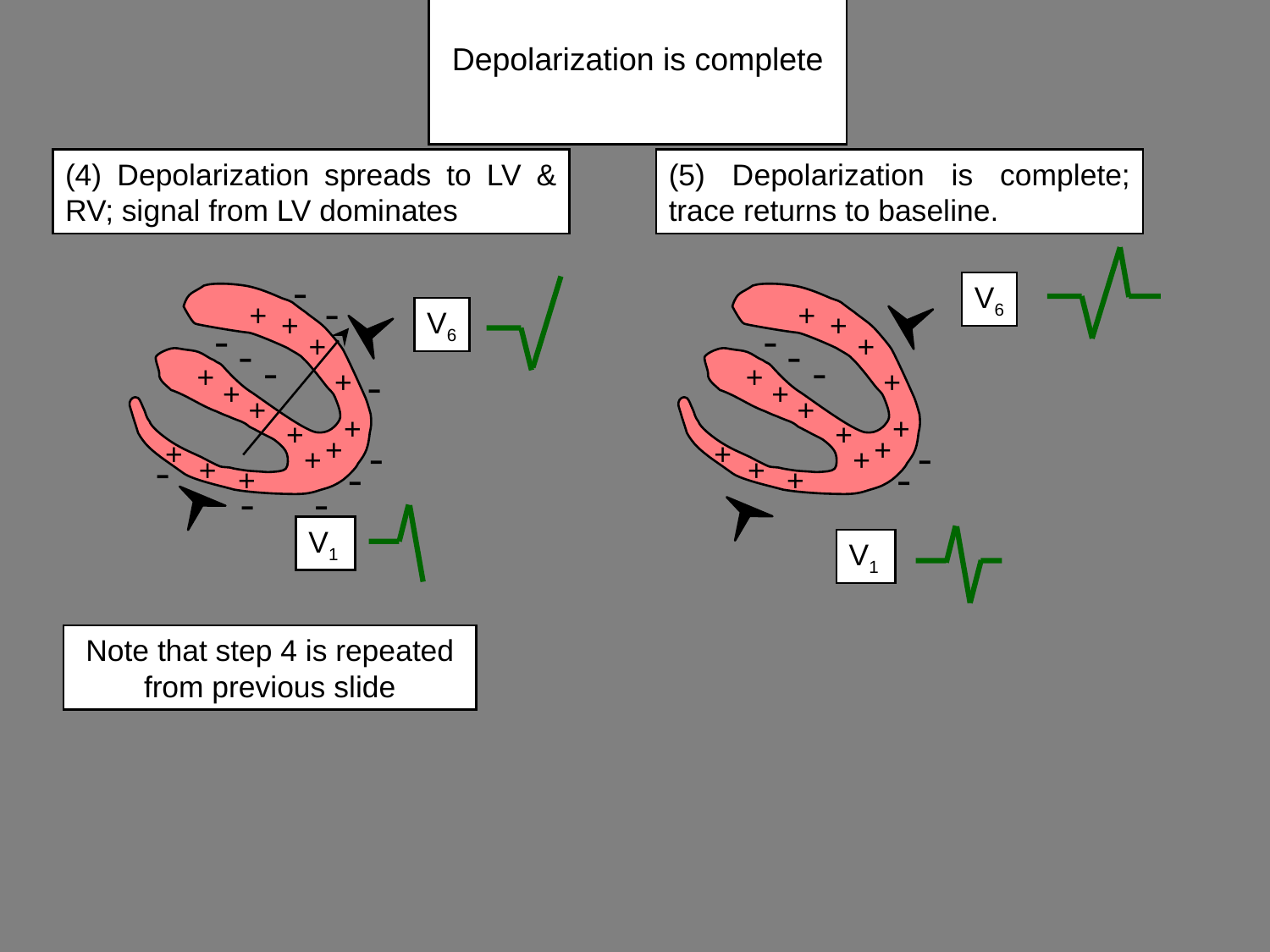

# Depolarization is complete
(4) Depolarization spreads to LV & RV; signal from LV dominates
(5) Depolarization is complete; trace returns to baseline.

V6

+

+
-
+
-
-
+
+
+
+
+
+
+
-
+
+
+
-
+

V1

-

-
+
V6

+
-
+

-
-
+
-
+
+
+
+
+
+
-
+
+
-
+
-
+
-
-

V1
Note that step 4 is repeated from previous slide